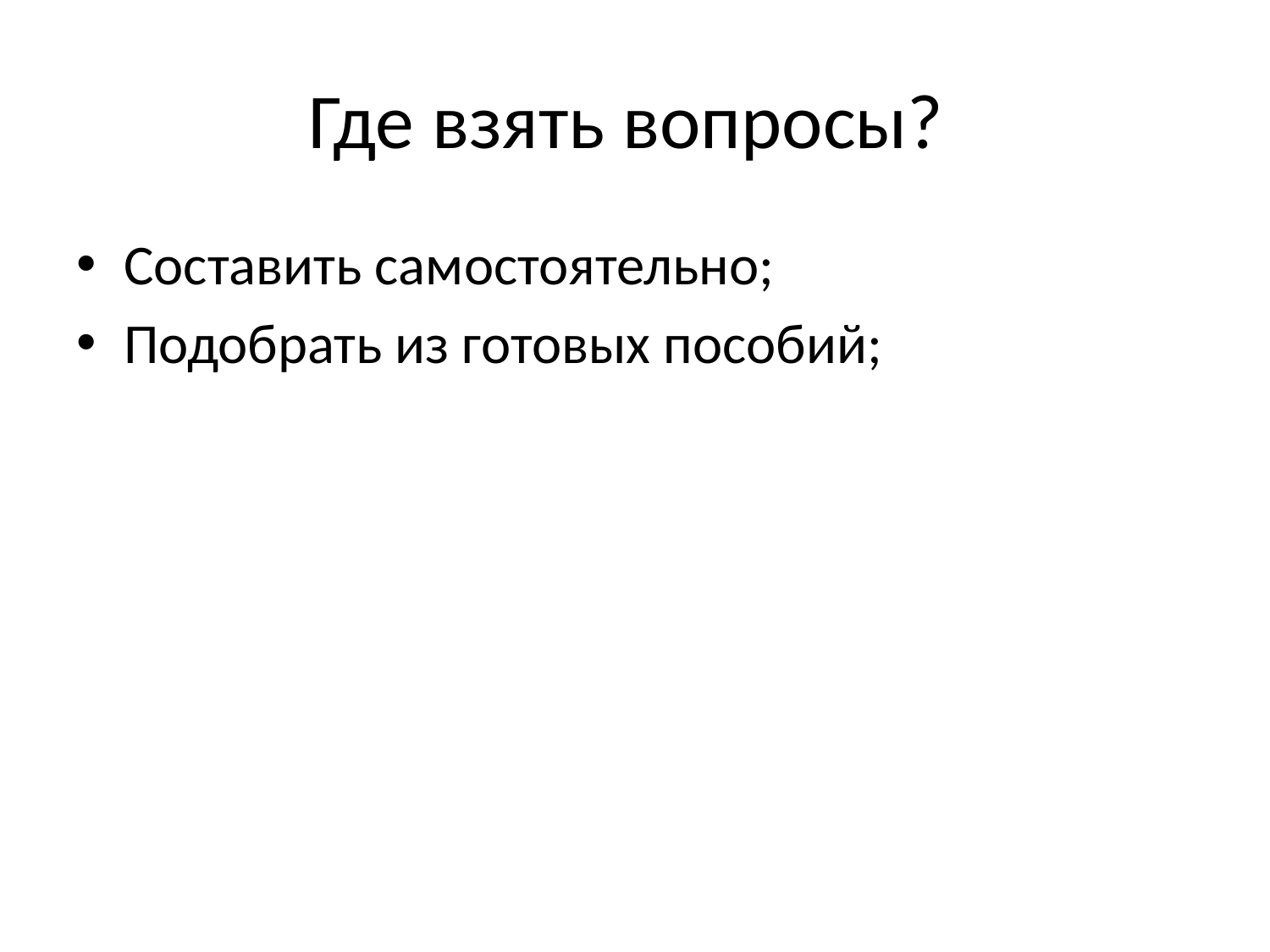

# Где взять вопросы?
Составить самостоятельно;
Подобрать из готовых пособий;